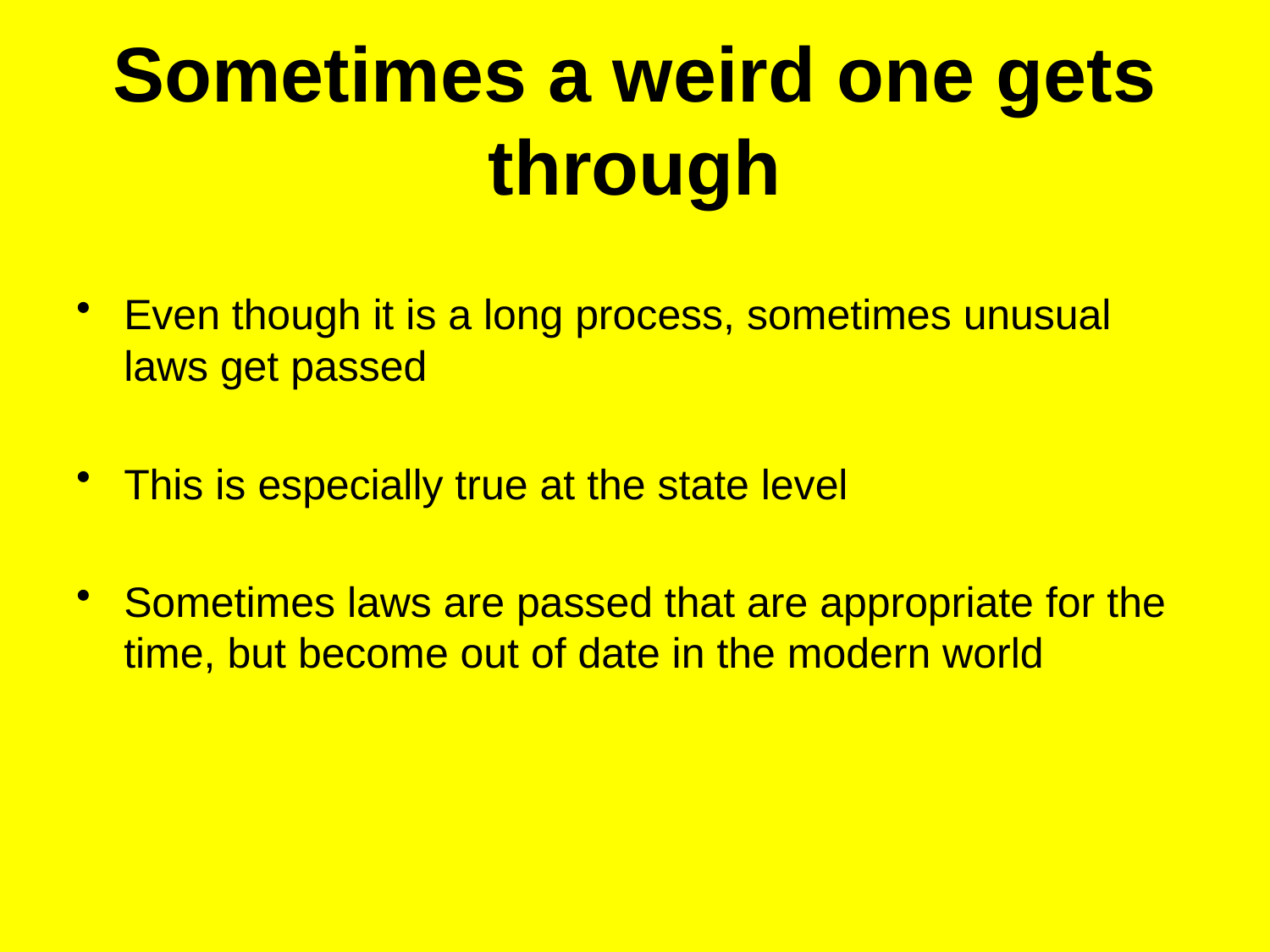

# Sometimes a weird one gets through

Even though it is a long process, sometimes unusual laws get passed

This is especially true at the state level

Sometimes laws are passed that are appropriate for the time, but become out of date in the modern world